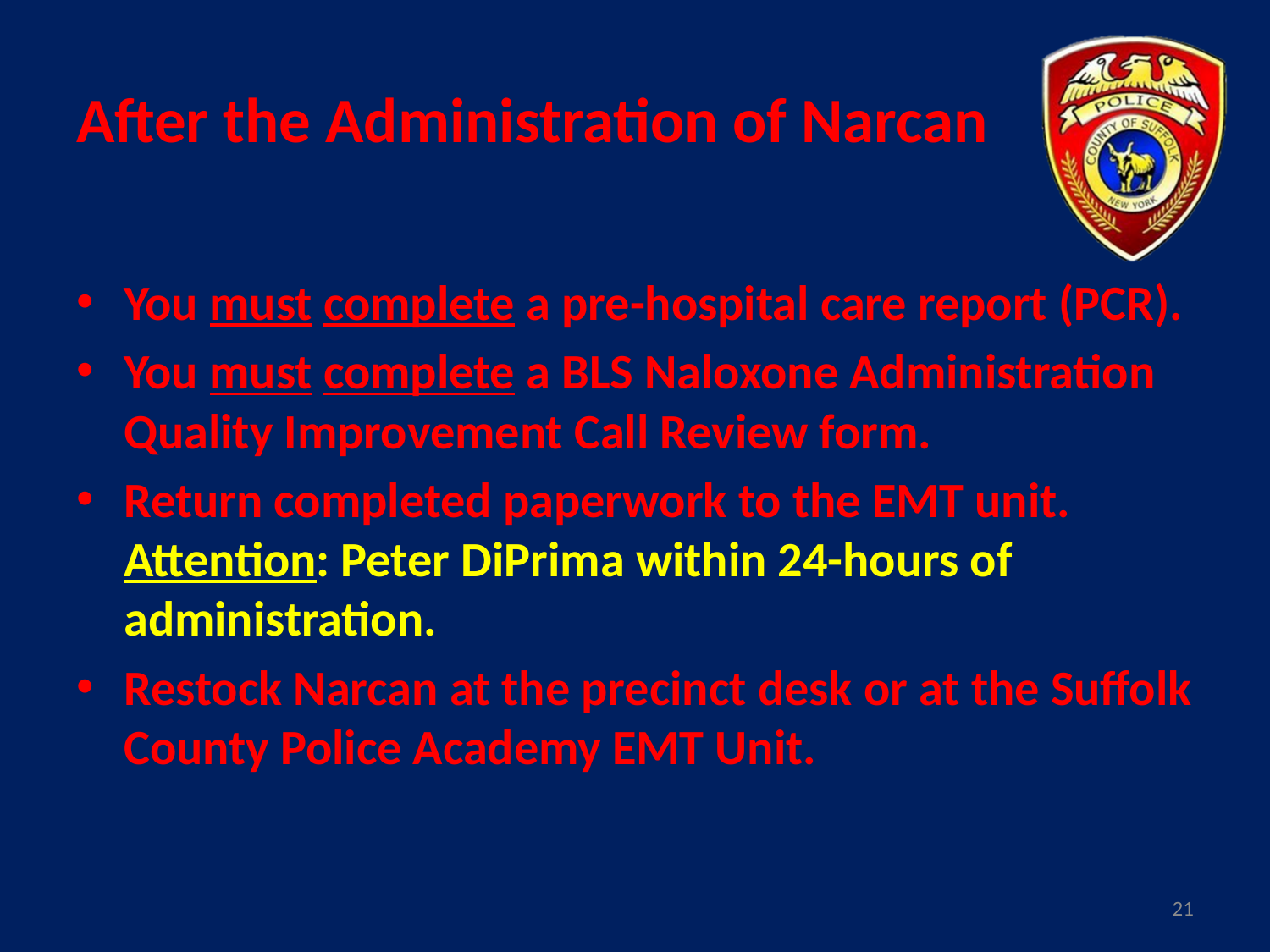

# After the Administration of Narcan
You must complete a pre-hospital care report (PCR).
You must complete a BLS Naloxone Administration Quality Improvement Call Review form.
Return completed paperwork to the EMT unit. Attention: Peter DiPrima within 24-hours of administration.
Restock Narcan at the precinct desk or at the Suffolk County Police Academy EMT Unit.
21